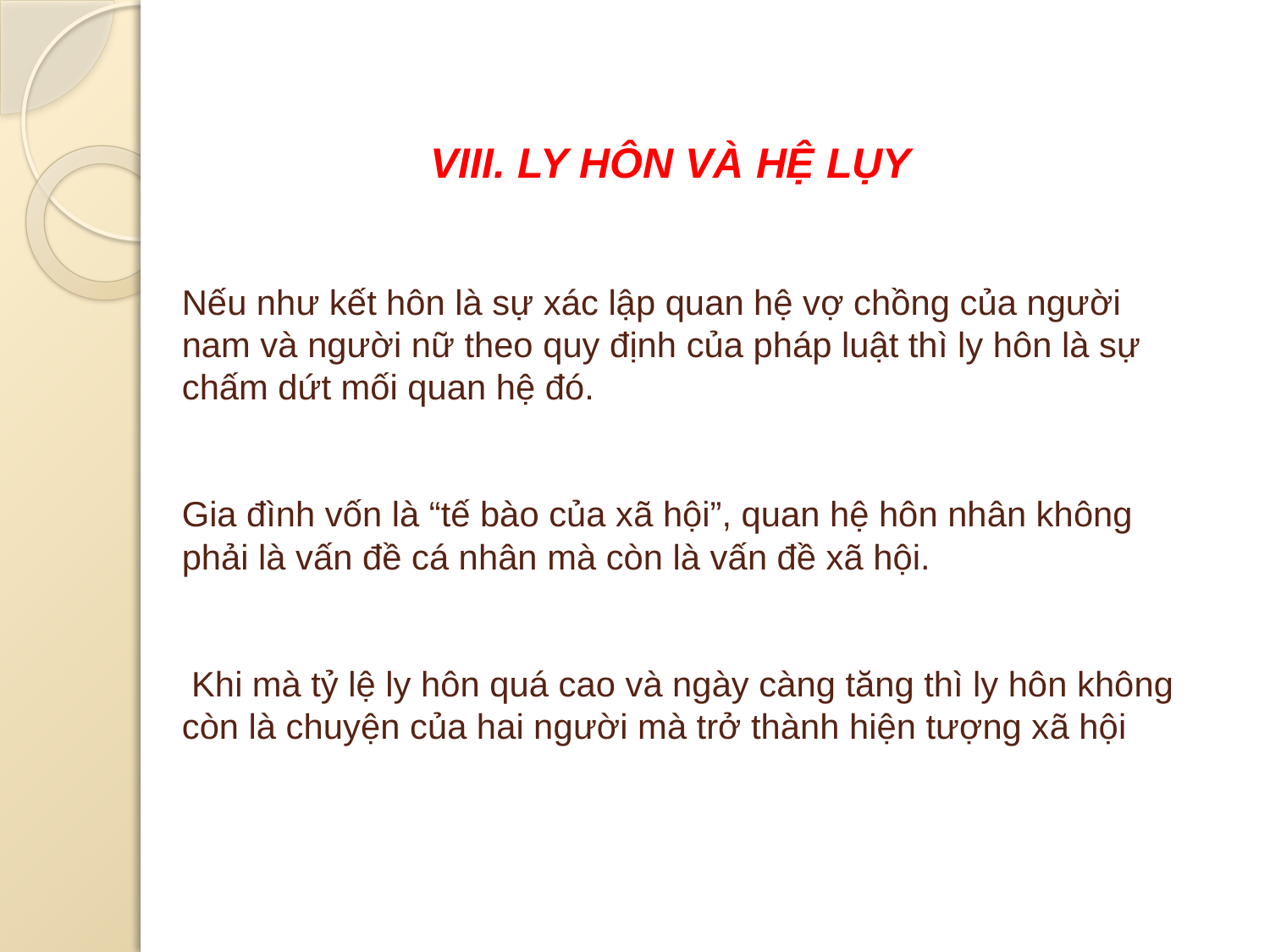

# VIII. LY HÔN VÀ HỆ LỤY Nếu như kết hôn là sự xác lập quan hệ vợ chồng của người nam và người nữ theo quy định của pháp luật thì ly hôn là sự chấm dứt mối quan hệ đó. Gia đình vốn là “tế bào của xã hội”, quan hệ hôn nhân không phải là vấn đề cá nhân mà còn là vấn đề xã hội. Khi mà tỷ lệ ly hôn quá cao và ngày càng tăng thì ly hôn không còn là chuyện của hai người mà trở thành hiện tượng xã hội